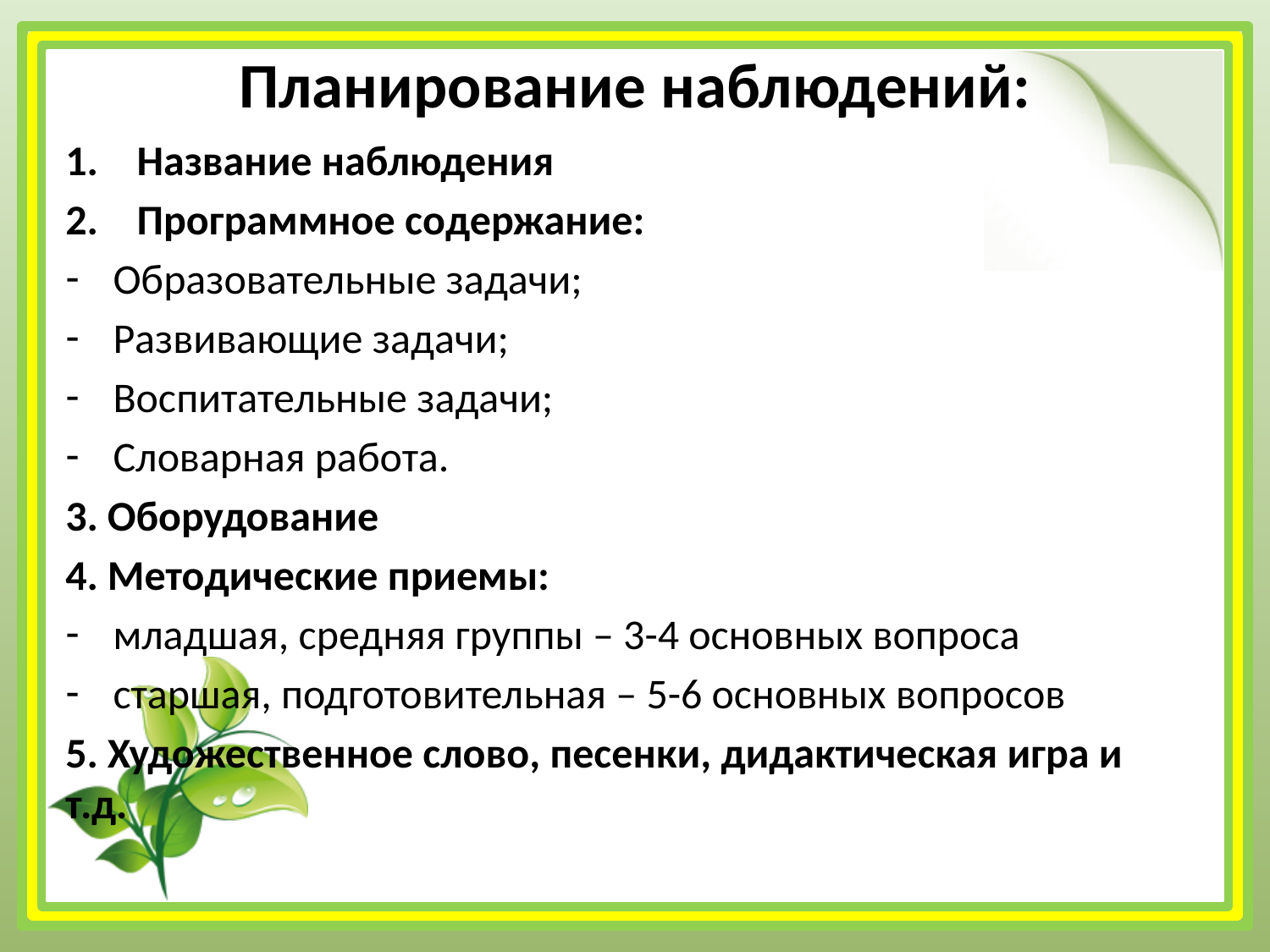

# Планирование наблюдений:
Название наблюдения
Программное содержание:
Образовательные задачи;
Развивающие задачи;
Воспитательные задачи;
Словарная работа.
3. Оборудование
4. Методические приемы:
младшая, средняя группы – 3-4 основных вопроса
старшая, подготовительная – 5-6 основных вопросов
5. Художественное слово, песенки, дидактическая игра и т.д.